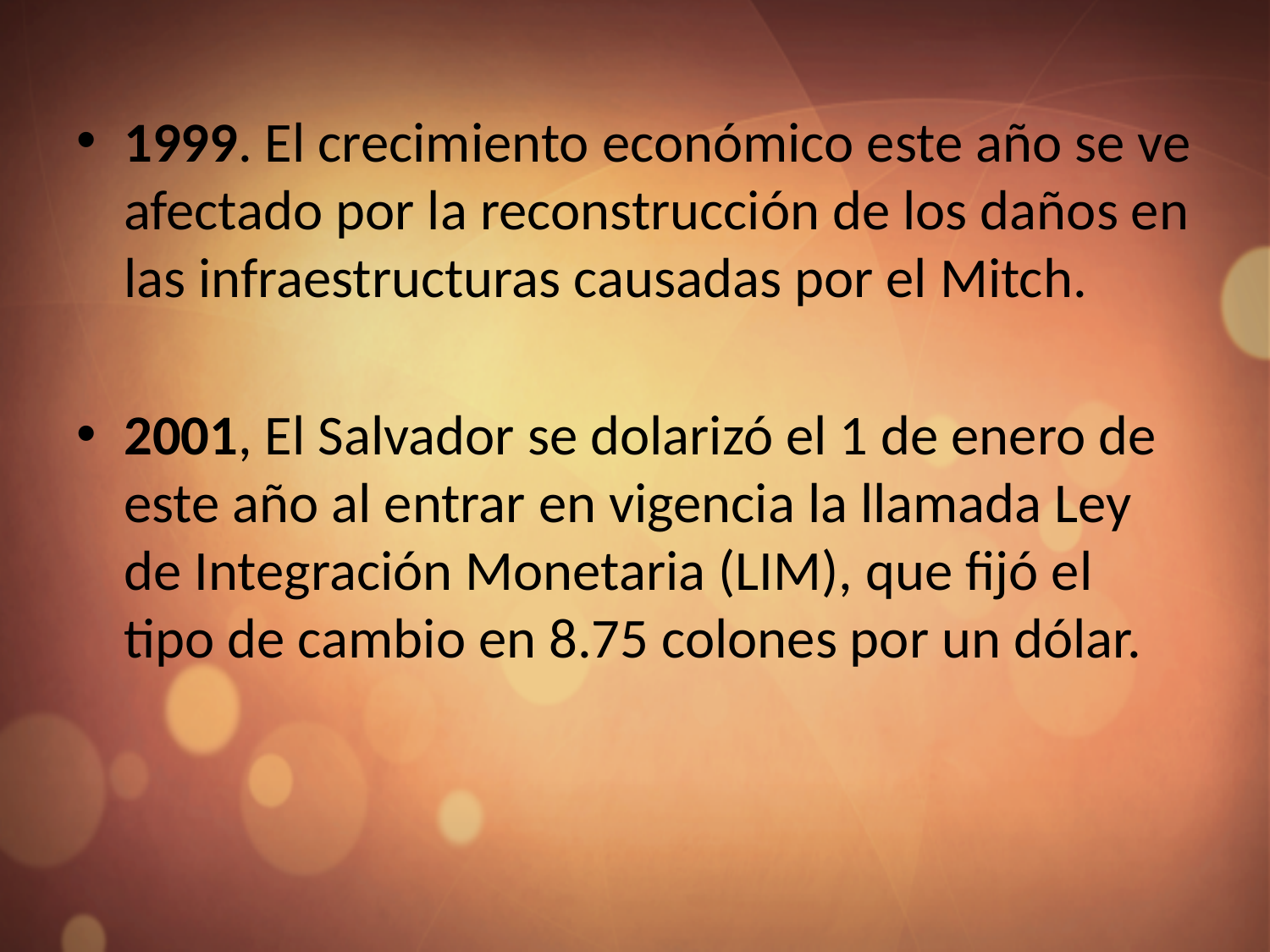

1999. El crecimiento económico este año se ve afectado por la reconstrucción de los daños en las infraestructuras causadas por el Mitch.

2001, El Salvador se dolarizó el 1 de enero de este año al entrar en vigencia la llamada Ley de Integración Monetaria (LIM), que fijó el tipo de cambio en 8.75 colones por un dólar.